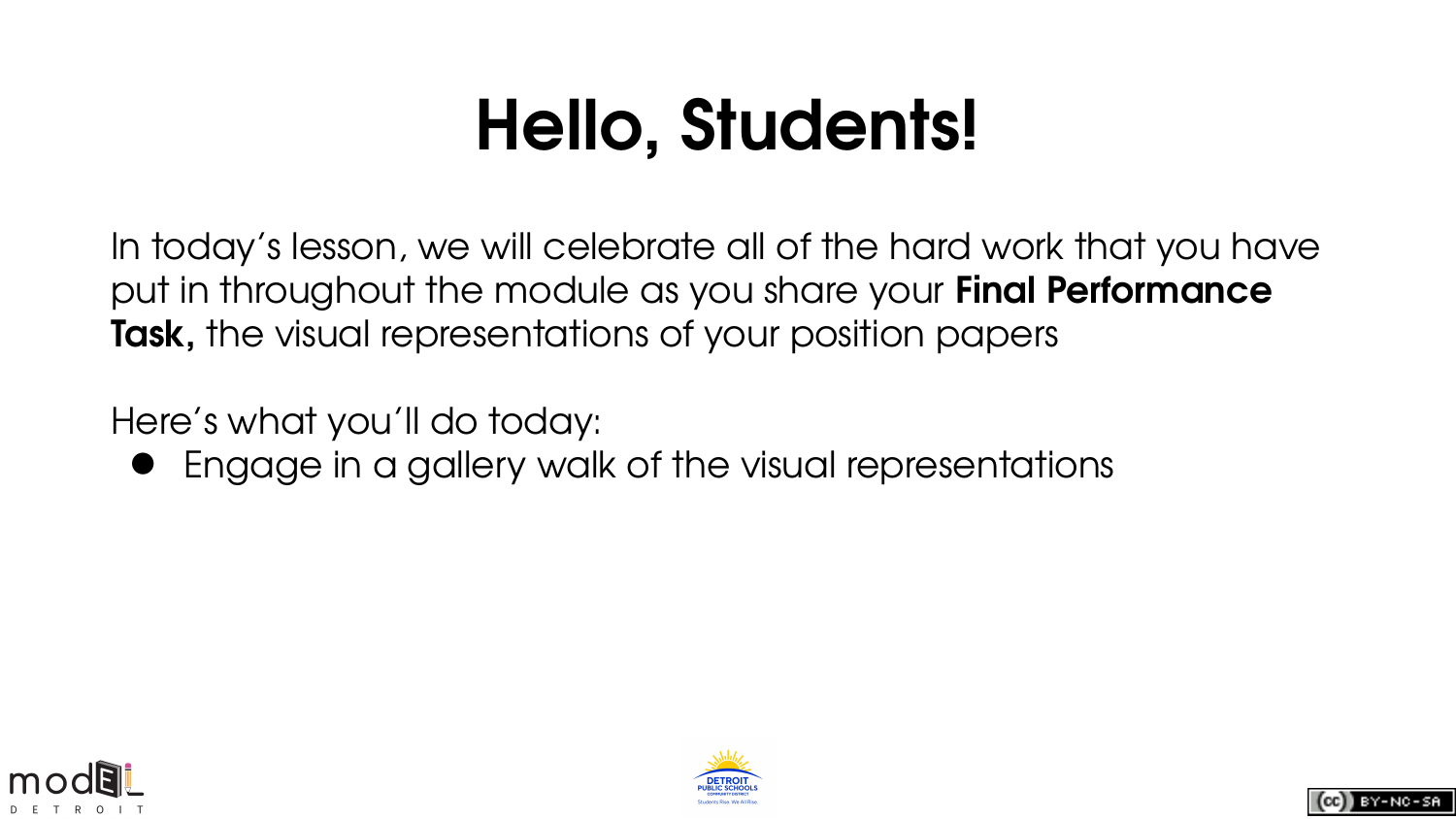

# Hello, Students!
In today’s lesson, we will celebrate all of the hard work that you have put in throughout the module as you share your Final Performance Task, the visual representations of your position papers

Here’s what you’ll do today:
Engage in a gallery walk of the visual representations